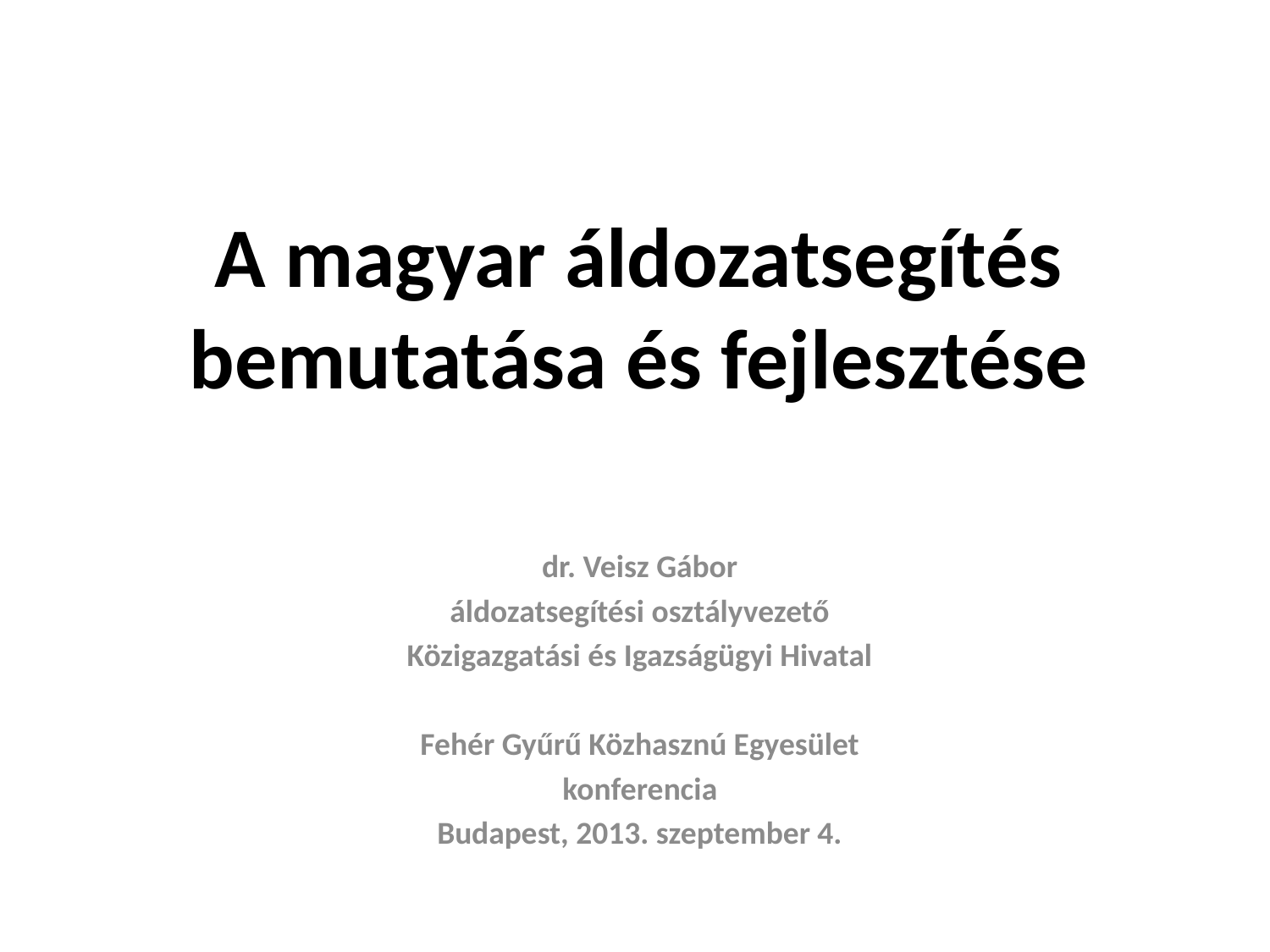

# A magyar áldozatsegítés bemutatása és fejlesztése
dr. Veisz Gábor
áldozatsegítési osztályvezető
Közigazgatási és Igazságügyi Hivatal

Fehér Gyűrű Közhasznú Egyesület
konferencia
Budapest, 2013. szeptember 4.